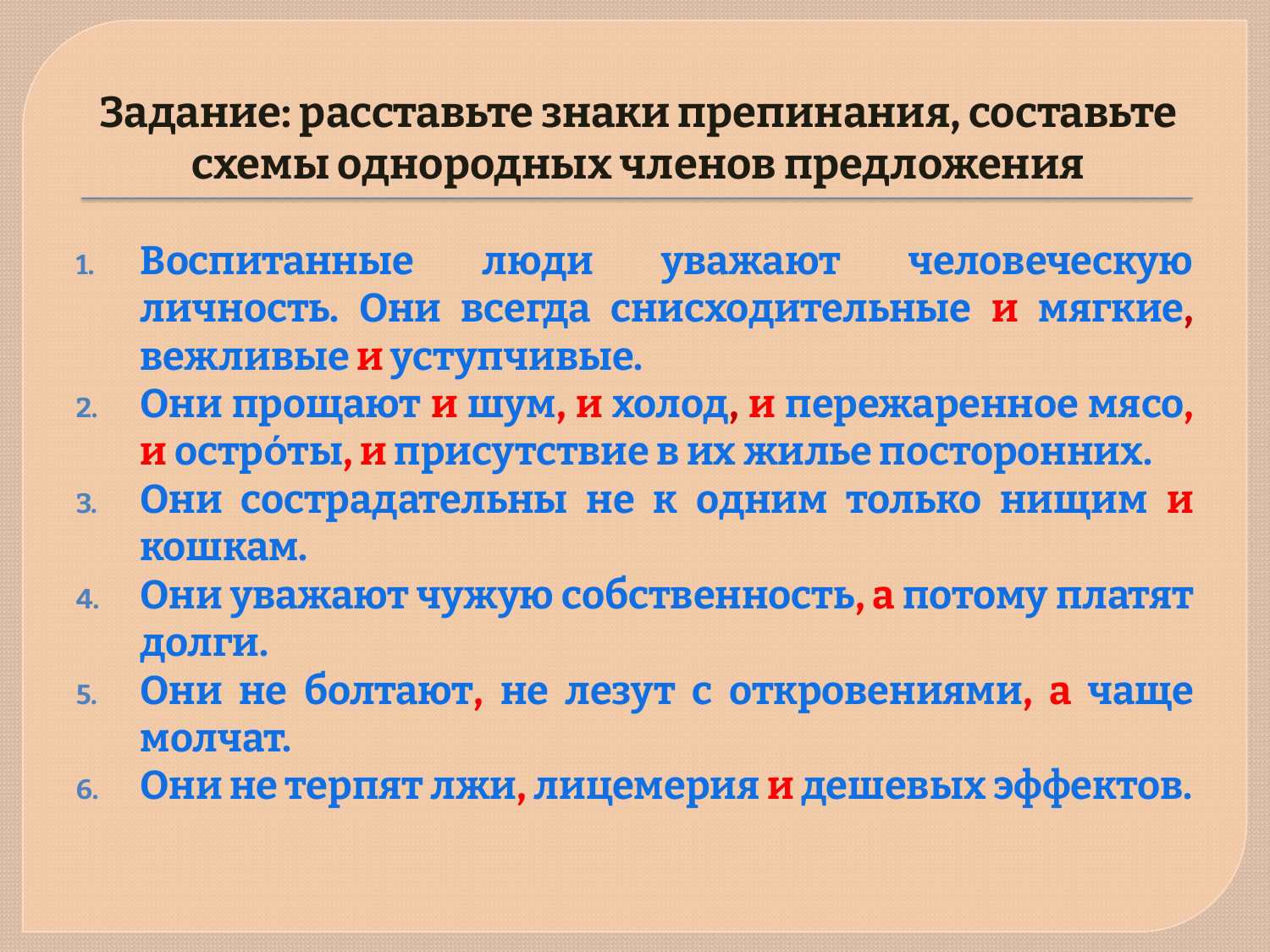

# Задание: расставьте знаки препинания, составьте схемы однородных членов предложения
Воспитанные люди уважают человеческую личность. Они всегда снисходительные и мягкие, вежливые и уступчивые.
Они прощают и шум, и холод, и пережаренное мясо, и острόты, и присутствие в их жилье посторонних.
Они сострадательны не к одним только нищим и кошкам.
Они уважают чужую собственность, а потому платят долги.
Они не болтают, не лезут с откровениями, а чаще молчат.
Они не терпят лжи, лицемерия и дешевых эффектов.